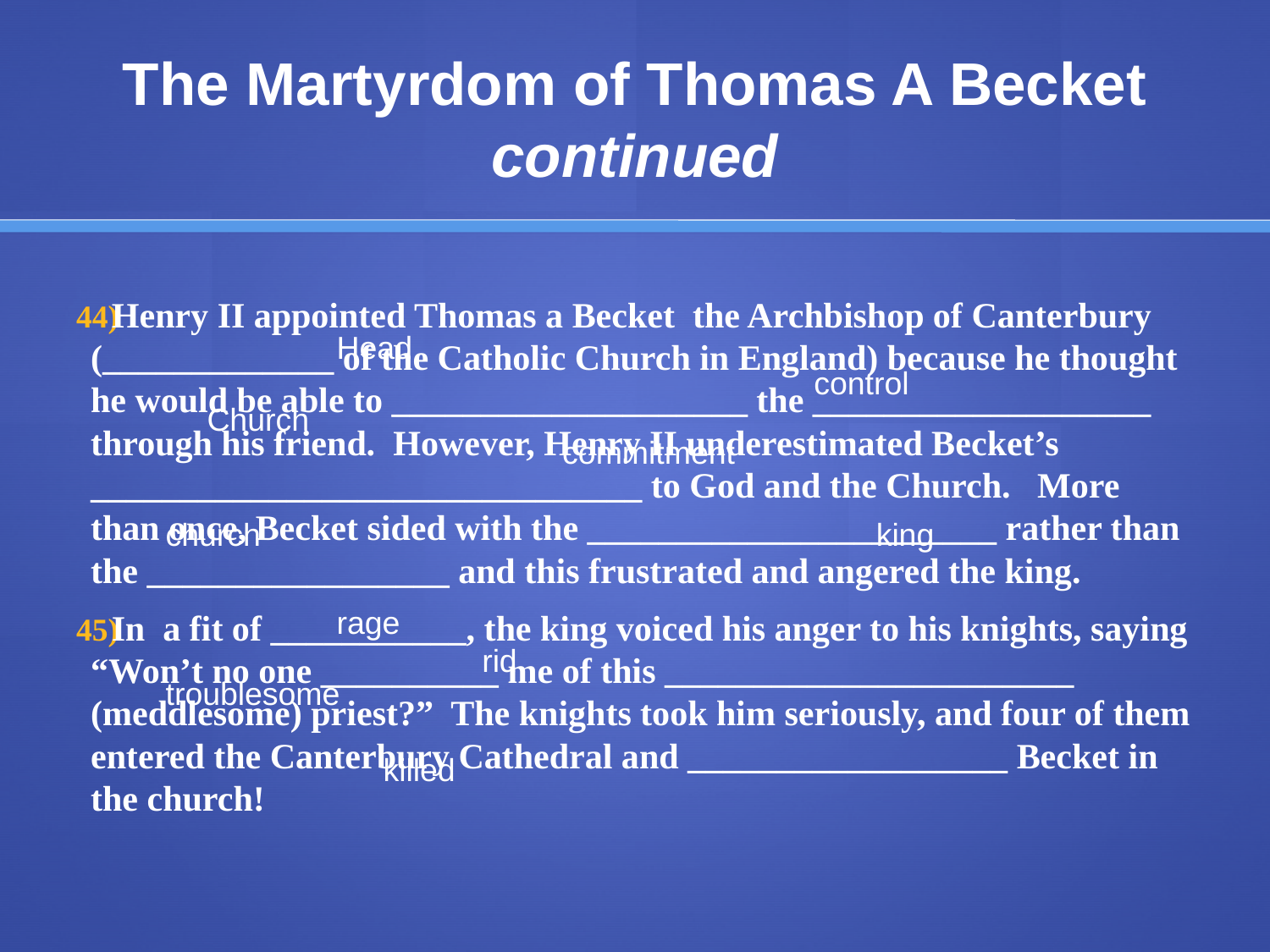

# The Martyrdom of Thomas A Becket continued
Henry II appointed Thomas a Becket  the Archbishop of Canterbury (_____________ of the Catholic Church in England) because he thought he would be able to ____________________ the ___________________ through his friend.  However, Henry II underestimated Becket’s _______________________________ to God and the Church.   More than once, Becket sided with the _______________________ rather than the _________________ and this frustrated and angered the king.
In  a fit of ___________, the king voiced his anger to his knights, saying “Won’t no one __________ me of this _______________________ (meddlesome) priest?”  The knights took him seriously, and four of them entered the Canterbury Cathedral and __________________ Becket in the church!

Head
control
Church
commitment
church
king
rage
rid
troublesome
killed